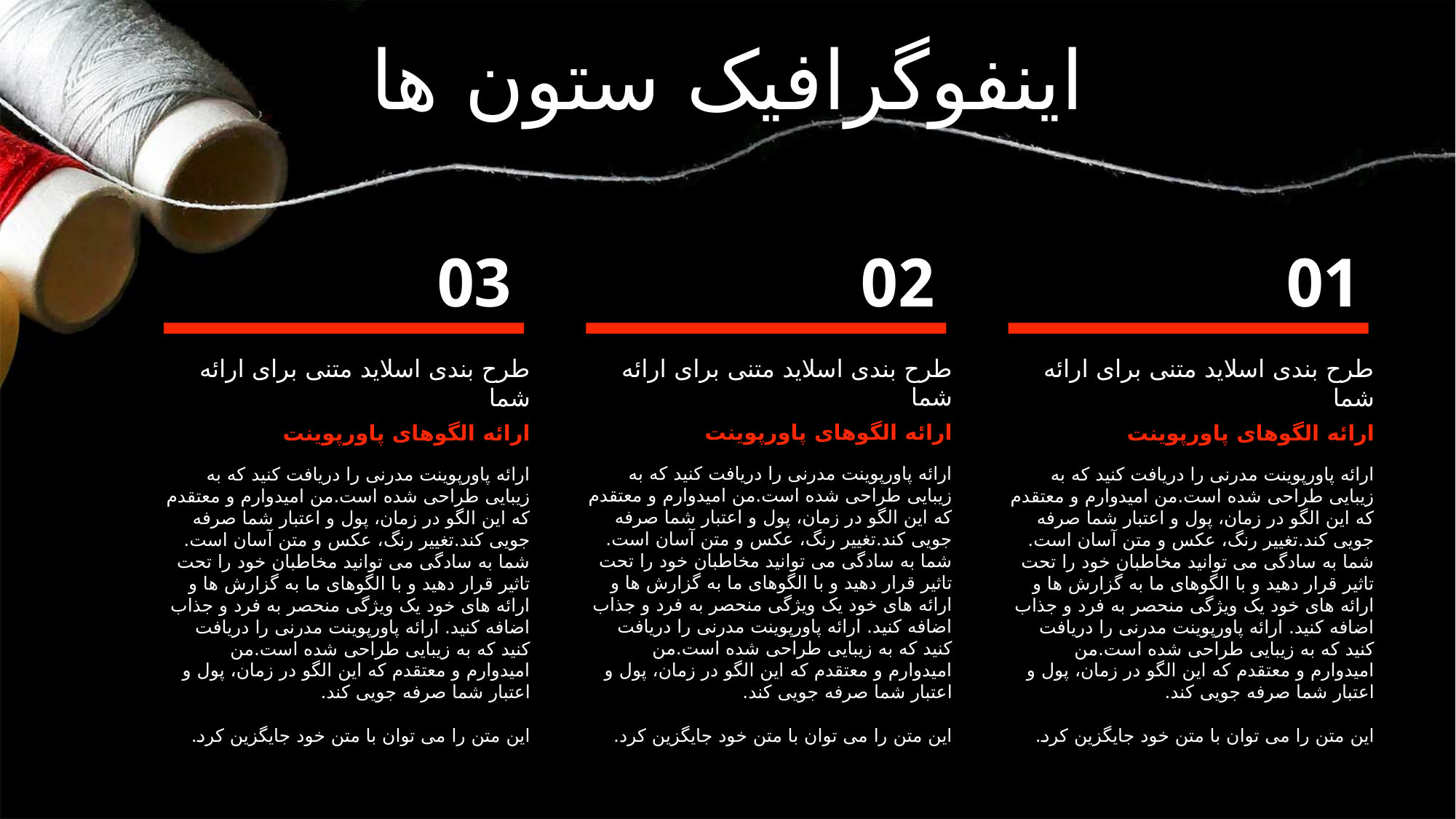

اینفوگرافیک ستون ها
01

طرح بندی اسلاید متنی برای ارائه شما
ارائه الگوهای پاورپوینت
ارائه پاورپوینت مدرنی را دریافت کنید که به زیبایی طراحی شده است.من امیدوارم و معتقدم که این الگو در زمان، پول و اعتبار شما صرفه جویی کند.تغییر رنگ، عکس و متن آسان است. شما به سادگی می توانید مخاطبان خود را تحت تاثیر قرار دهید و با الگوهای ما به گزارش ها و ارائه های خود یک ویژگی منحصر به فرد و جذاب اضافه کنید. ارائه پاورپوینت مدرنی را دریافت کنید که به زیبایی طراحی شده است.من امیدوارم و معتقدم که این الگو در زمان، پول و اعتبار شما صرفه جویی کند.

این متن را می توان با متن خود جایگزین کرد.
03

طرح بندی اسلاید متنی برای ارائه شما
ارائه الگوهای پاورپوینت
ارائه پاورپوینت مدرنی را دریافت کنید که به زیبایی طراحی شده است.من امیدوارم و معتقدم که این الگو در زمان، پول و اعتبار شما صرفه جویی کند.تغییر رنگ، عکس و متن آسان است. شما به سادگی می توانید مخاطبان خود را تحت تاثیر قرار دهید و با الگوهای ما به گزارش ها و ارائه های خود یک ویژگی منحصر به فرد و جذاب اضافه کنید. ارائه پاورپوینت مدرنی را دریافت کنید که به زیبایی طراحی شده است.من امیدوارم و معتقدم که این الگو در زمان، پول و اعتبار شما صرفه جویی کند.

این متن را می توان با متن خود جایگزین کرد.
02

طرح بندی اسلاید متنی برای ارائه شما
ارائه الگوهای پاورپوینت
ارائه پاورپوینت مدرنی را دریافت کنید که به زیبایی طراحی شده است.من امیدوارم و معتقدم که این الگو در زمان، پول و اعتبار شما صرفه جویی کند.تغییر رنگ، عکس و متن آسان است. شما به سادگی می توانید مخاطبان خود را تحت تاثیر قرار دهید و با الگوهای ما به گزارش ها و ارائه های خود یک ویژگی منحصر به فرد و جذاب اضافه کنید. ارائه پاورپوینت مدرنی را دریافت کنید که به زیبایی طراحی شده است.من امیدوارم و معتقدم که این الگو در زمان، پول و اعتبار شما صرفه جویی کند.

این متن را می توان با متن خود جایگزین کرد.